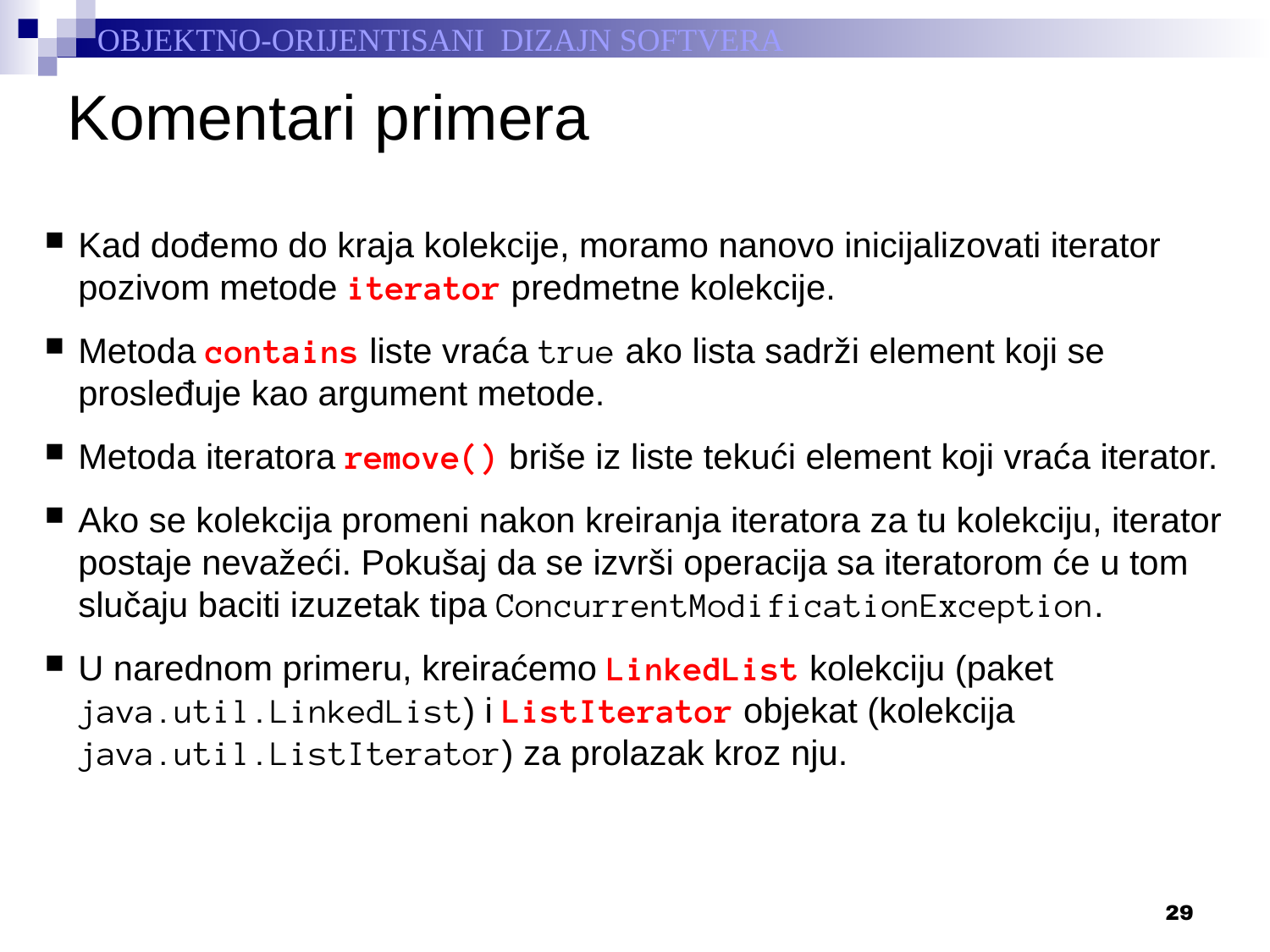

# Komentari primera
Kad dođemo do kraja kolekcije, moramo nanovo inicijalizovati iterator pozivom metode iterator predmetne kolekcije.
Metoda contains liste vraća true ako lista sadrži element koji se prosleđuje kao argument metode.
Metoda iteratora remove() briše iz liste tekući element koji vraća iterator.
Ako se kolekcija promeni nakon kreiranja iteratora za tu kolekciju, iterator postaje nevažeći. Pokušaj da se izvrši operacija sa iteratorom će u tom slučaju baciti izuzetak tipa ConcurrentModificationException.
U narednom primeru, kreiraćemo LinkedList kolekciju (paket java.util.LinkedList) i ListIterator objekat (kolekcija java.util.ListIterator) za prolazak kroz nju.
29